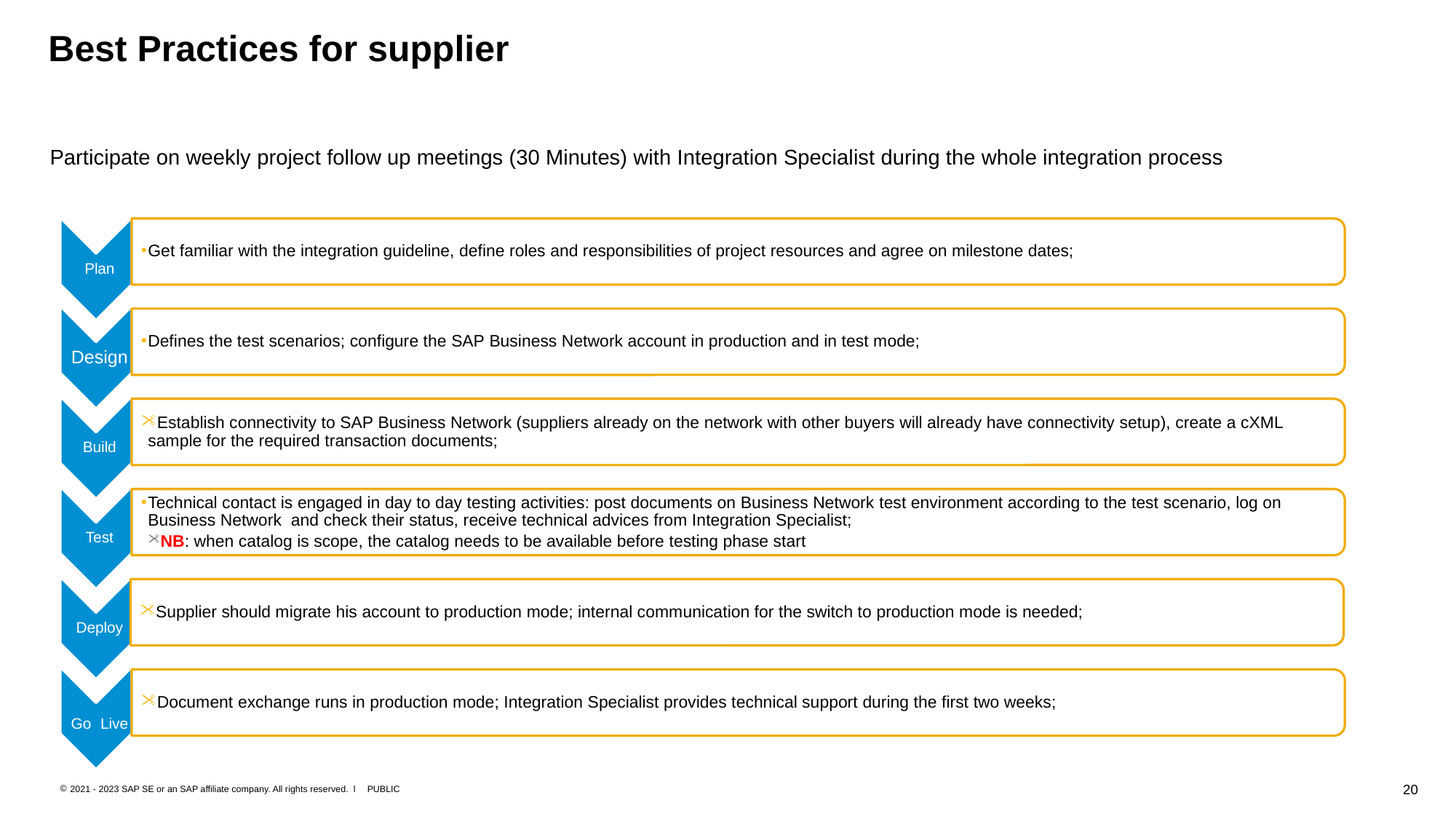

Best Practices for supplier
Participate on weekly project follow up meetings (30 Minutes) with Integration Specialist during the whole integration process
Plan
Get familiar with the integration guideline, define roles and responsibilities of project resources and agree on milestone dates;
Design
Defines the test scenarios; configure the SAP Business Network account in production and in test mode;
Build
Establish connectivity to SAP Business Network (suppliers already on the network with other buyers will already have connectivity setup), create a cXML sample for the required transaction documents;
Test
Technical contact is engaged in day to day testing activities: post documents on Business Network test environment according to the test scenario, log on Business Network  and check their status, receive technical advices from Integration Specialist;
NB: when catalog is scope, the catalog needs to be available before testing phase start
Deploy
Supplier should migrate his account to production mode; internal communication for the switch to production mode is needed;
Go Live
Document exchange runs in production mode; Integration Specialist provides technical support during the first two weeks;